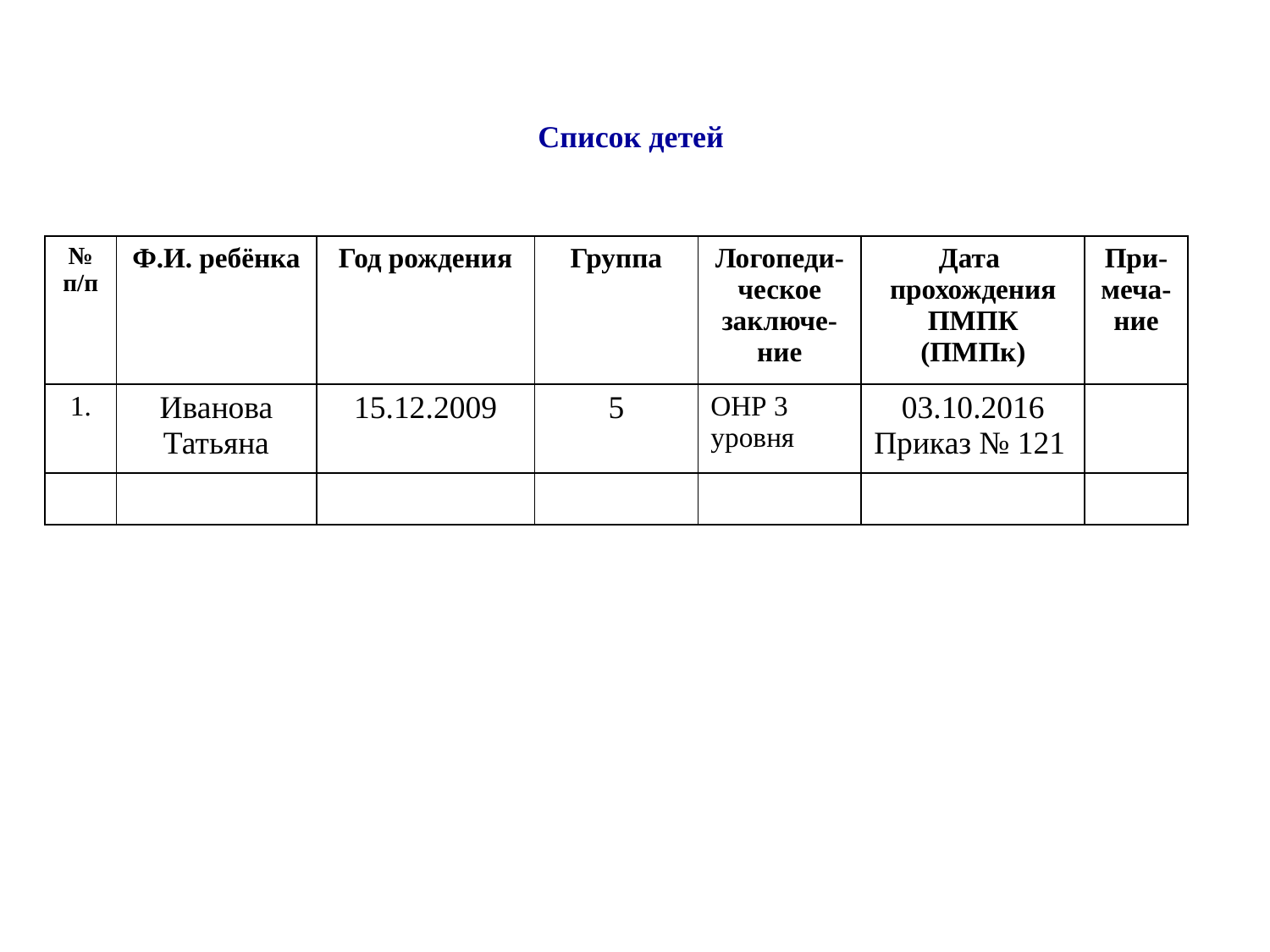

# Список детей
| № п/п | Ф.И. ребёнка | Год рождения | Группа | Логопеди- ческое заключе- ние | Дата прохождения ПМПК (ПМПк) | При-меча- ние |
| --- | --- | --- | --- | --- | --- | --- |
| 1. | Иванова Татьяна | 15.12.2009 | 5 | ОНР 3 уровня | 03.10.2016 Приказ № 121 |  |
|  |  |  |  |  |  |  |